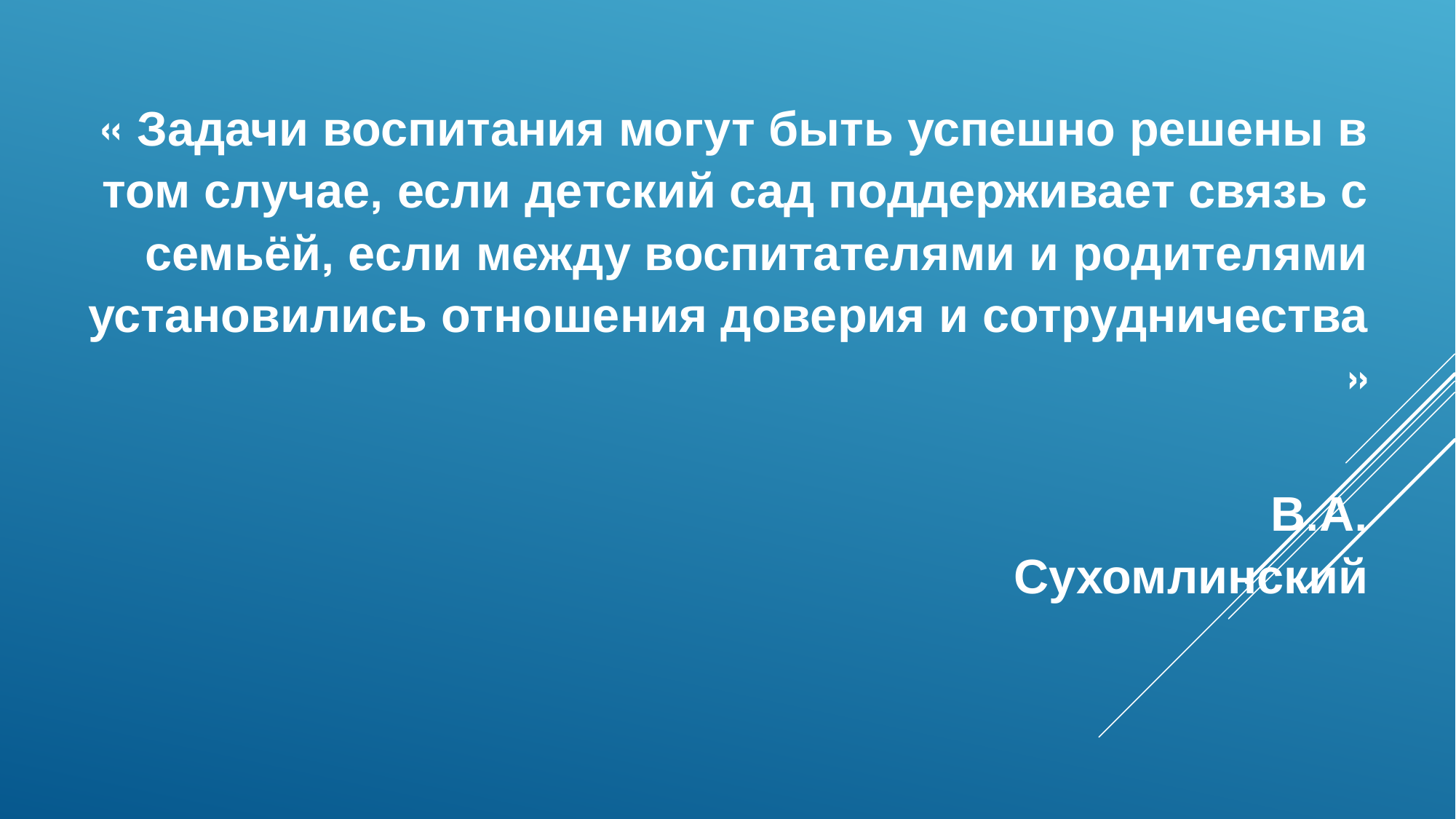

« Задачи воспитания могут быть успешно решены в том случае, если детский сад поддерживает связь с семьёй, если между воспитателями и родителями установились отношения доверия и сотрудничества »
                                                                                                                                                                       В.А. Сухомлинский